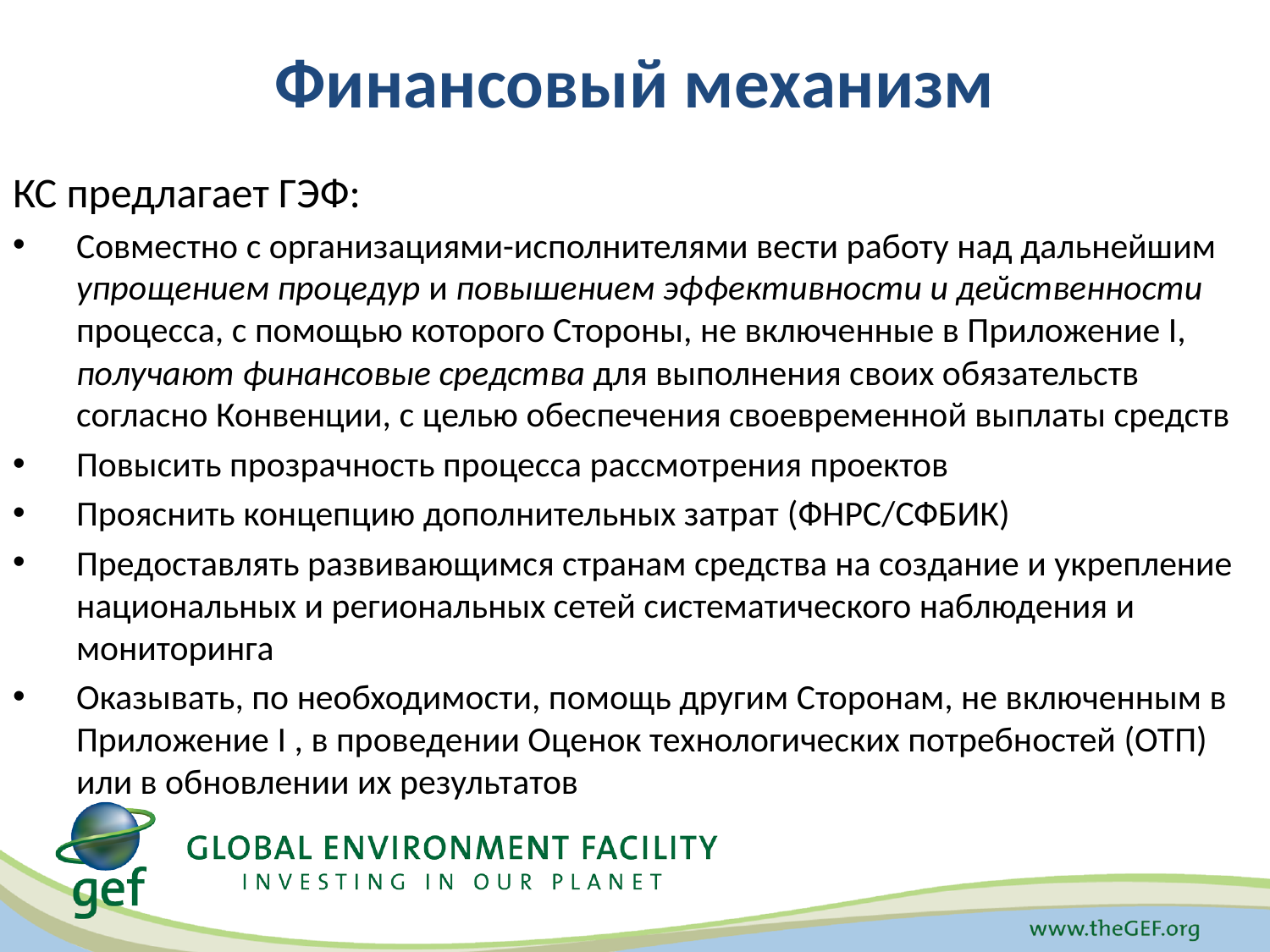

# Финансовый механизм
КС предлагает ГЭФ:
Совместно с организациями-исполнителями вести работу над дальнейшим упрощением процедур и повышением эффективности и действенности процесса, с помощью которого Стороны, не включенные в Приложение I, получают финансовые средства для выполнения своих обязательств согласно Конвенции, с целью обеспечения своевременной выплаты средств
Повысить прозрачность процесса рассмотрения проектов
Прояснить концепцию дополнительных затрат (ФНРС/СФБИК)
Предоставлять развивающимся странам средства на создание и укрепление национальных и региональных сетей систематического наблюдения и мониторинга
Оказывать, по необходимости, помощь другим Сторонам, не включенным в Приложение I , в проведении Оценок технологических потребностей (ОТП) или в обновлении их результатов